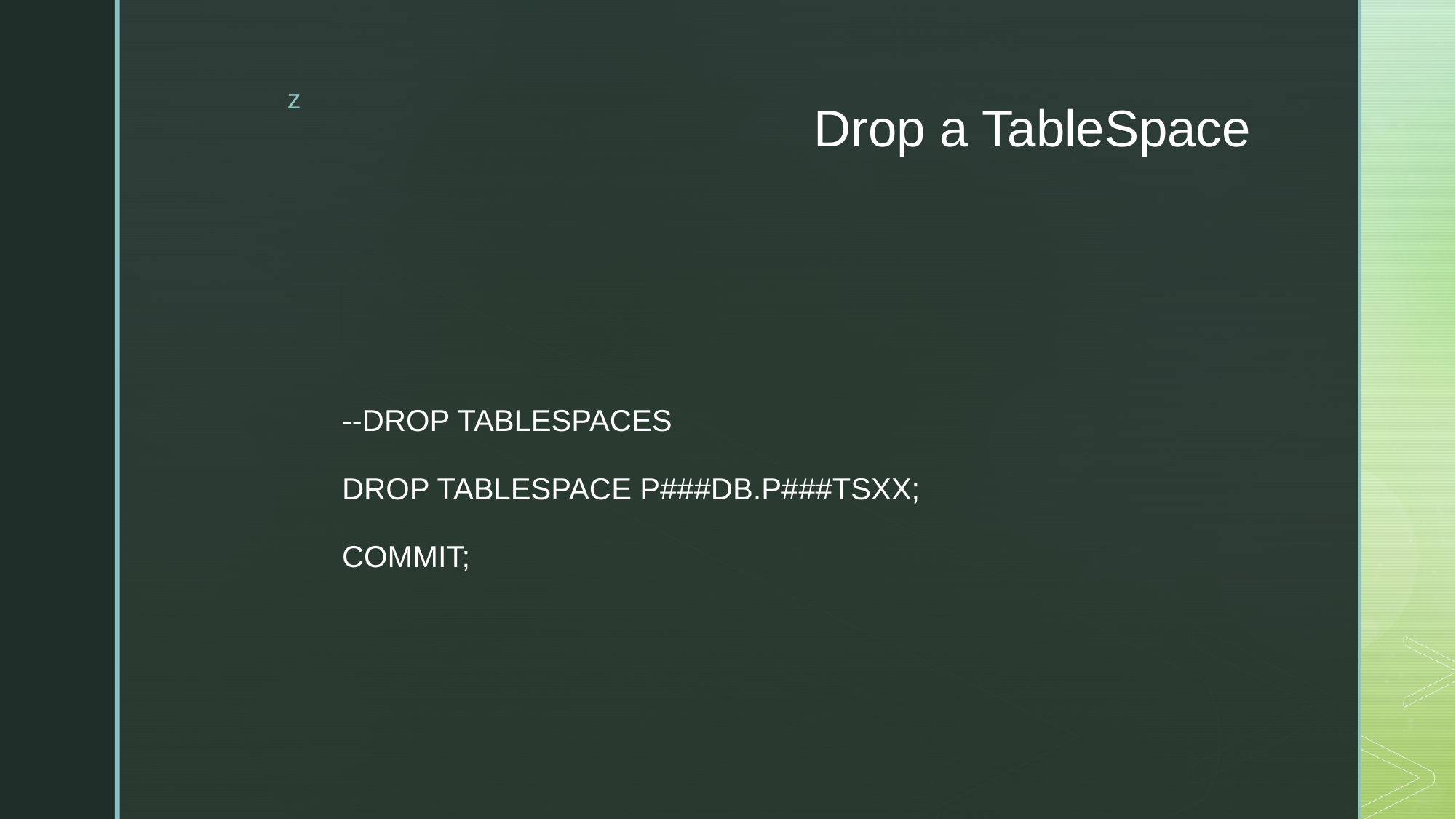

# Drop a TableSpace
--DROP TABLESPACES
DROP TABLESPACE P###DB.P###TSXX;
COMMIT;